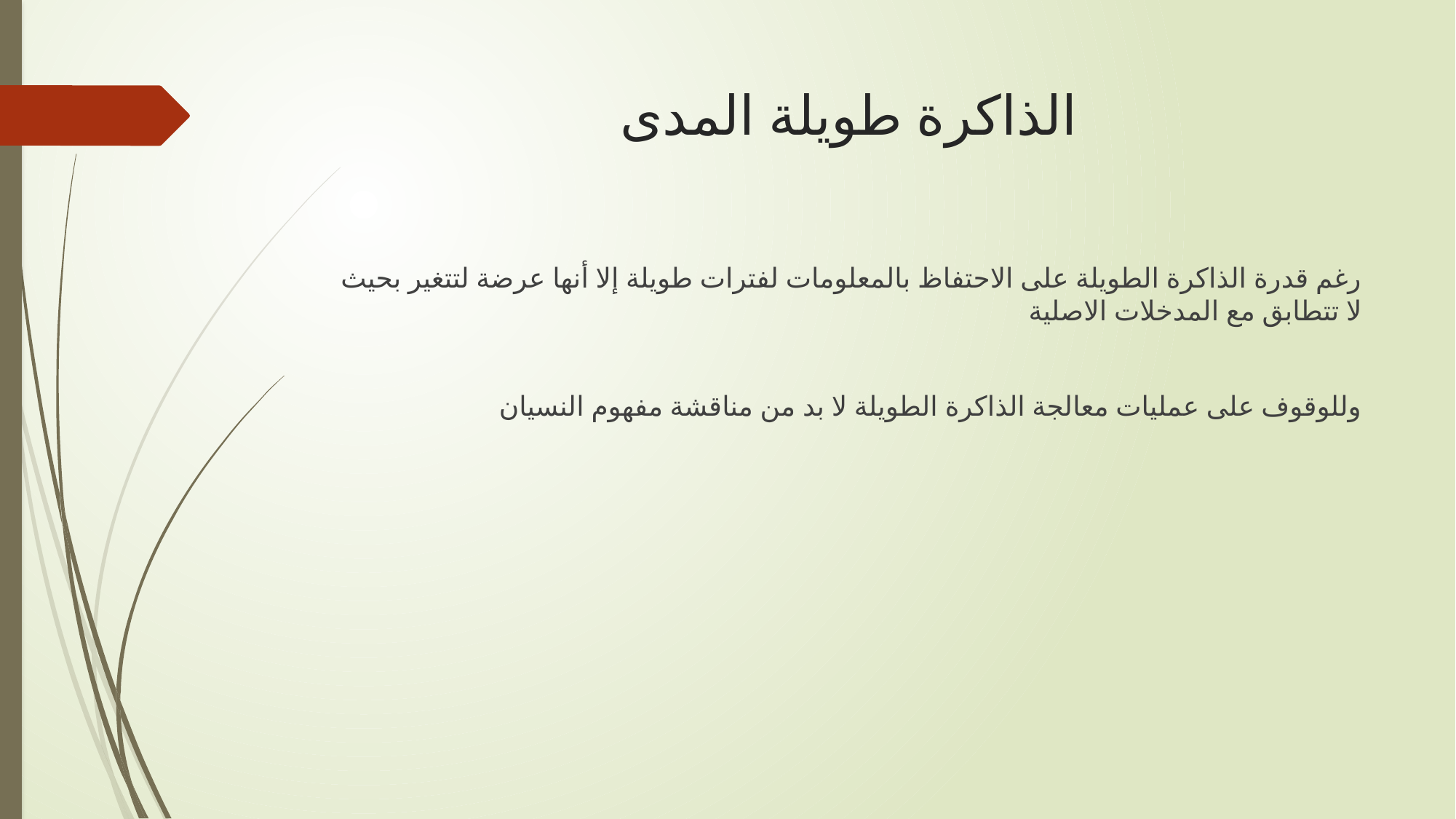

# الذاكرة طويلة المدى
رغم قدرة الذاكرة الطويلة على الاحتفاظ بالمعلومات لفترات طويلة إلا أنها عرضة لتتغير بحيث لا تتطابق مع المدخلات الاصلية

وللوقوف على عمليات معالجة الذاكرة الطويلة لا بد من مناقشة مفهوم النسيان